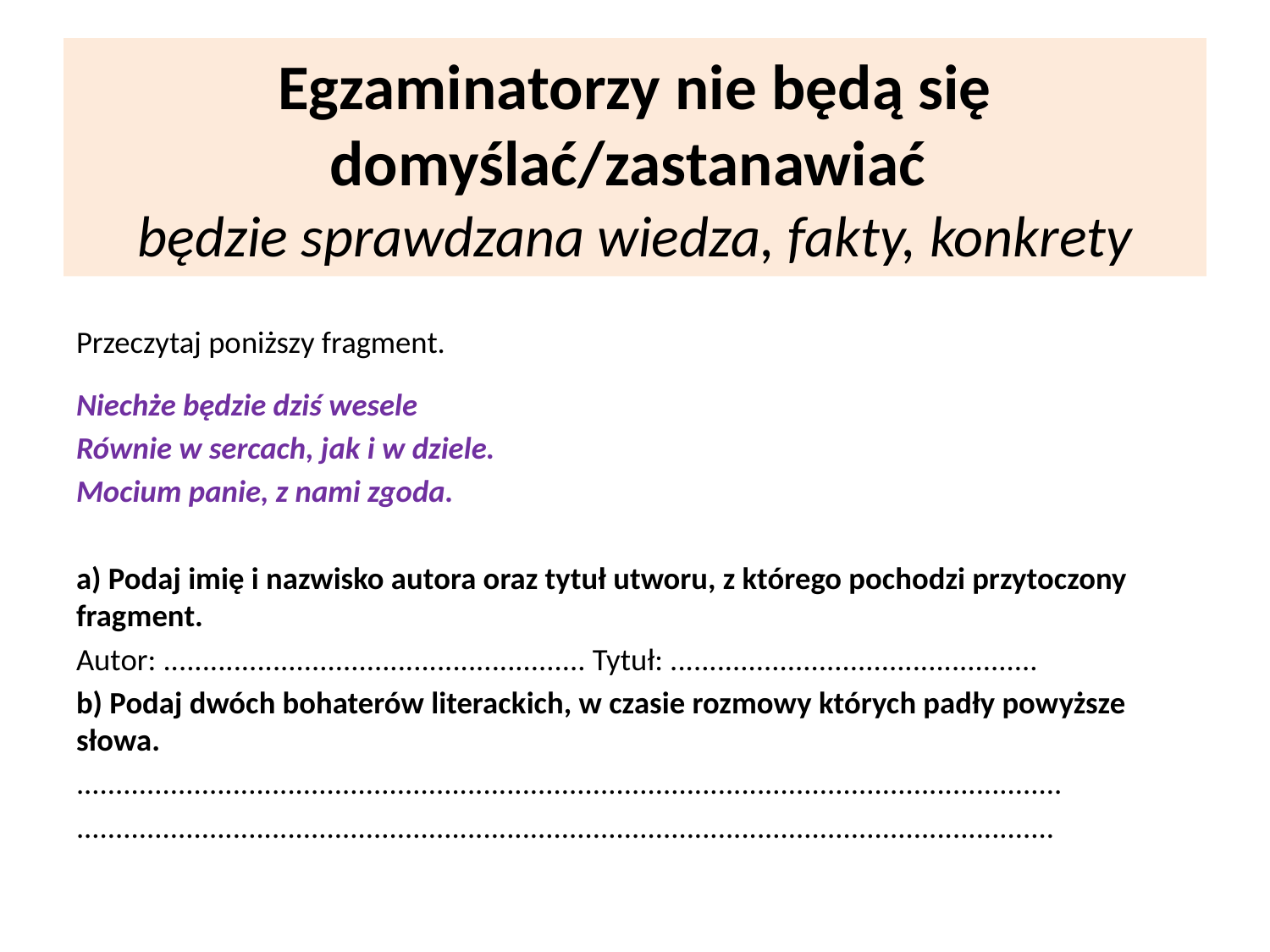

# Egzaminatorzy nie będą się domyślać/zastanawiać będzie sprawdzana wiedza, fakty, konkrety
Przeczytaj poniższy fragment.

Niechże będzie dziś wesele
Równie w sercach, jak i w dziele.
Mocium panie, z nami zgoda.

a) Podaj imię i nazwisko autora oraz tytuł utworu, z którego pochodzi przytoczony fragment.
Autor: ...................................................... Tytuł: ...............................................
b) Podaj dwóch bohaterów literackich, w czasie rozmowy których padły powyższe słowa.
..............................................................................................................................
.............................................................................................................................